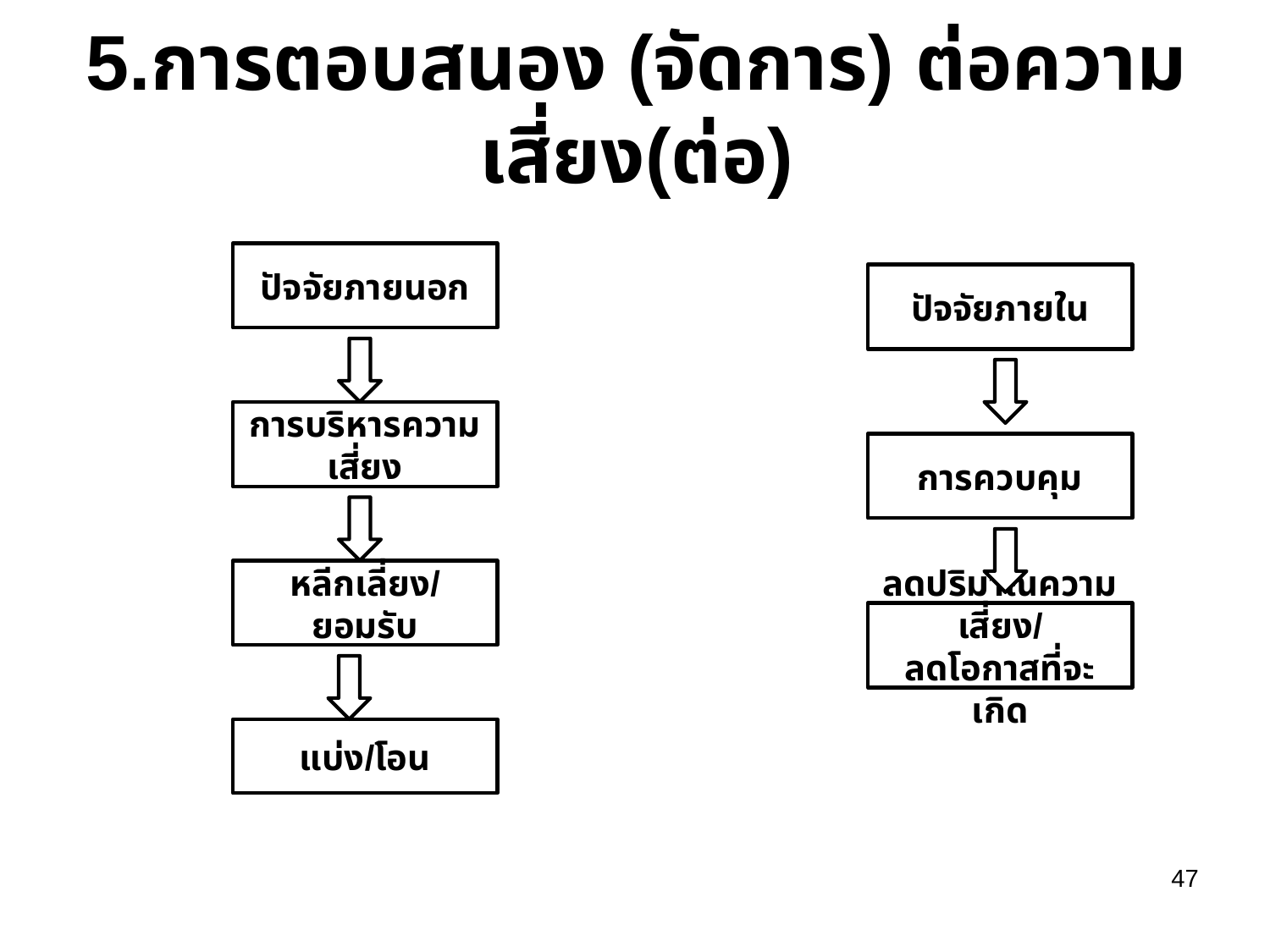

# 5.การตอบสนอง (จัดการ) ต่อความเสี่ยง(ต่อ)
ปัจจัยภายนอก
ปัจจัยภายใน

การบริหารความเสี่ยง
การควบคุม

หลีกเลี่ยง/ยอมรับ
ลดปริมาณความเสี่ยง/
ลดโอกาสที่จะเกิด

แบ่ง/โอน
47